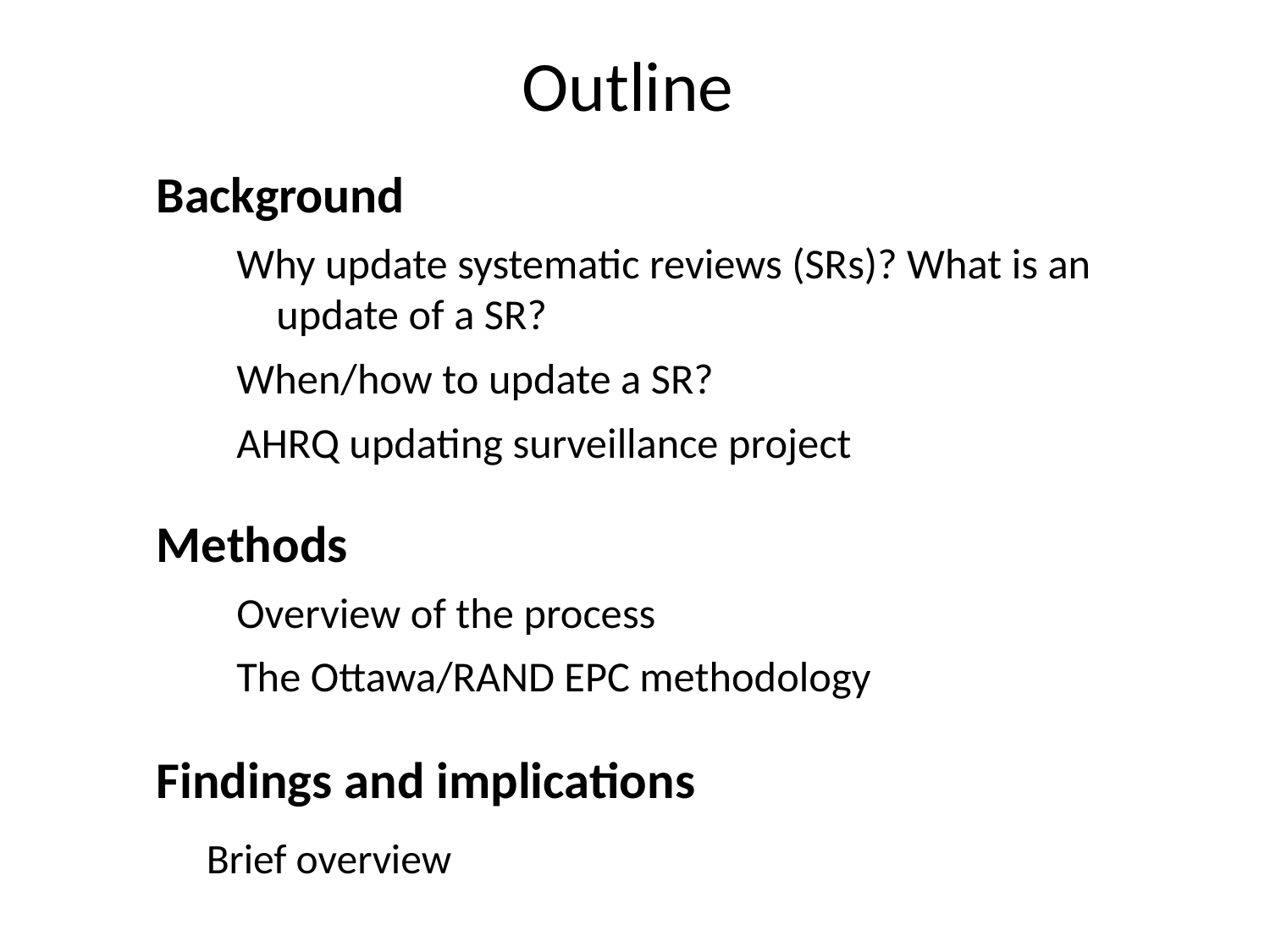

# Outline
Background
Why update systematic reviews (SRs)? What is an update of a SR?
When/how to update a SR?
AHRQ updating surveillance project

Methods
Overview of the process
The Ottawa/RAND EPC methodology

Findings and implications
		Brief overview